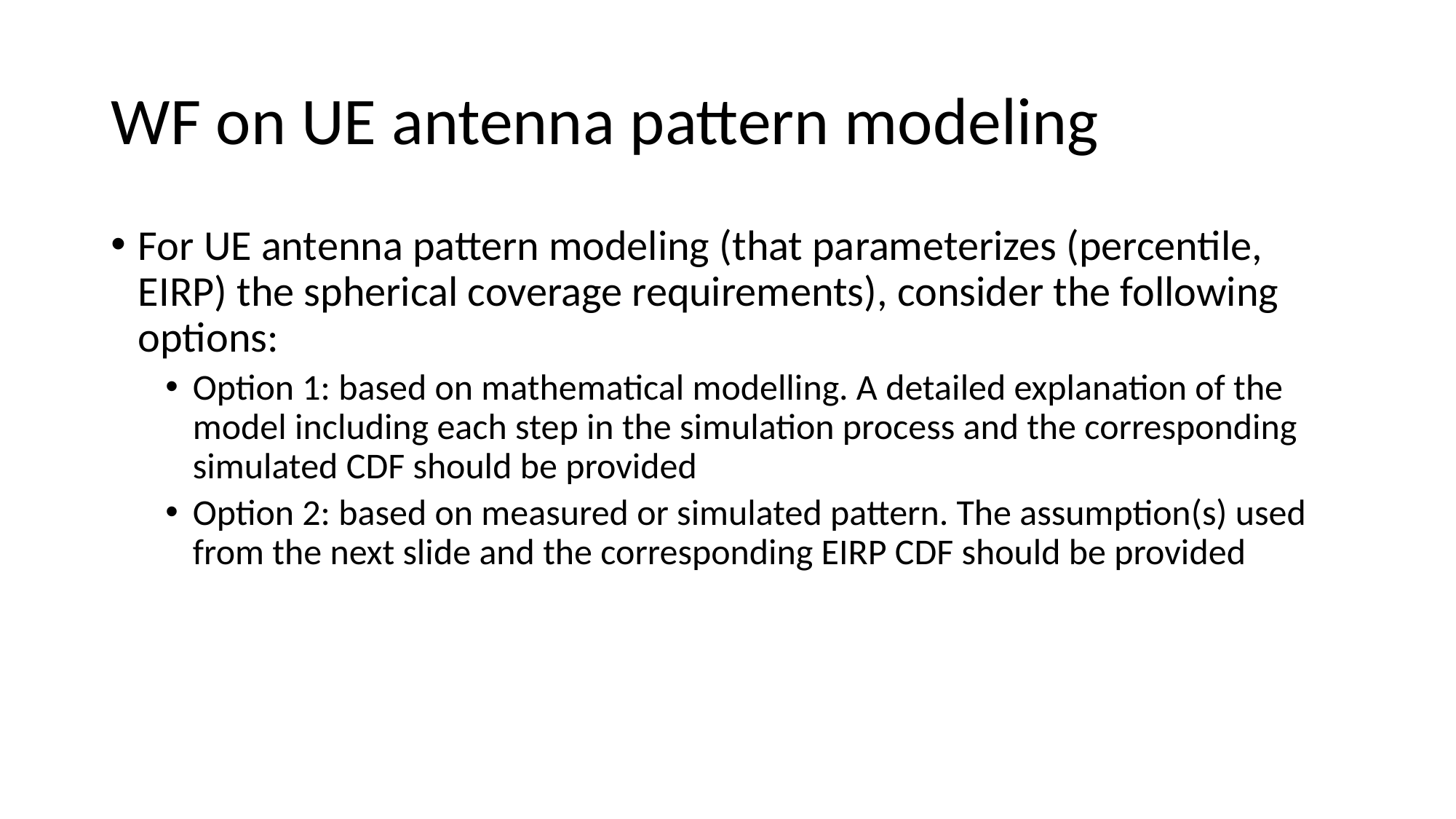

# WF on UE antenna pattern modeling
For UE antenna pattern modeling (that parameterizes (percentile, EIRP) the spherical coverage requirements), consider the following options:
Option 1: based on mathematical modelling. A detailed explanation of the model including each step in the simulation process and the corresponding simulated CDF should be provided
Option 2: based on measured or simulated pattern. The assumption(s) used from the next slide and the corresponding EIRP CDF should be provided